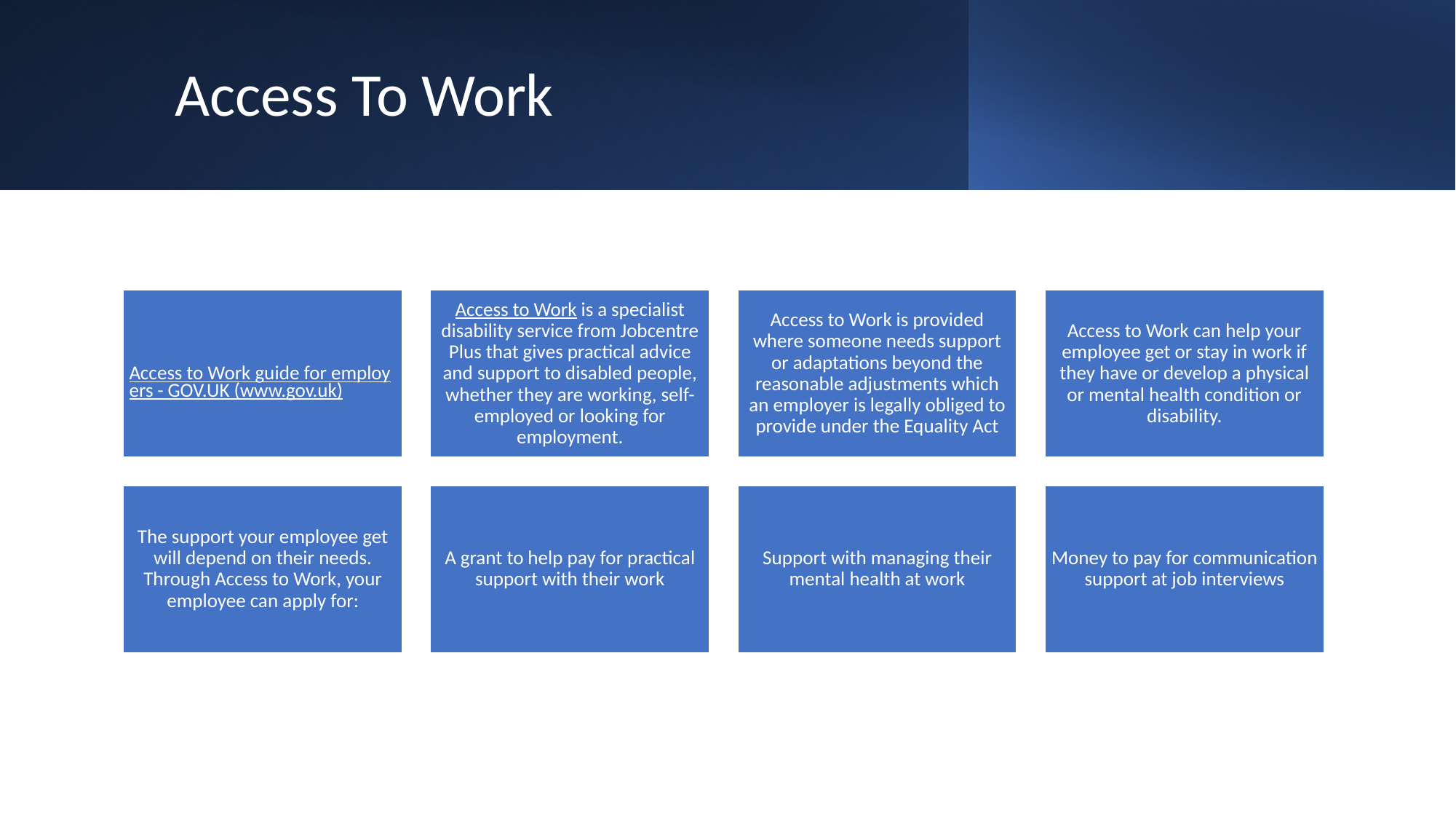

# Access To Work
Access to Work guide for employers - GOV.UK (www.gov.uk)
Access to Work is a specialist disability service from Jobcentre Plus that gives practical advice and support to disabled people, whether they are working, self-employed or looking for employment.
Access to Work is provided where someone needs support or adaptations beyond the reasonable adjustments which an employer is legally obliged to provide under the Equality Act
Access to Work can help your employee get or stay in work if they have or develop a physical or mental health condition or disability.
The support your employee get will depend on their needs. Through Access to Work, your employee can apply for:
A grant to help pay for practical support with their work
Support with managing their mental health at work
Money to pay for communication support at job interviews